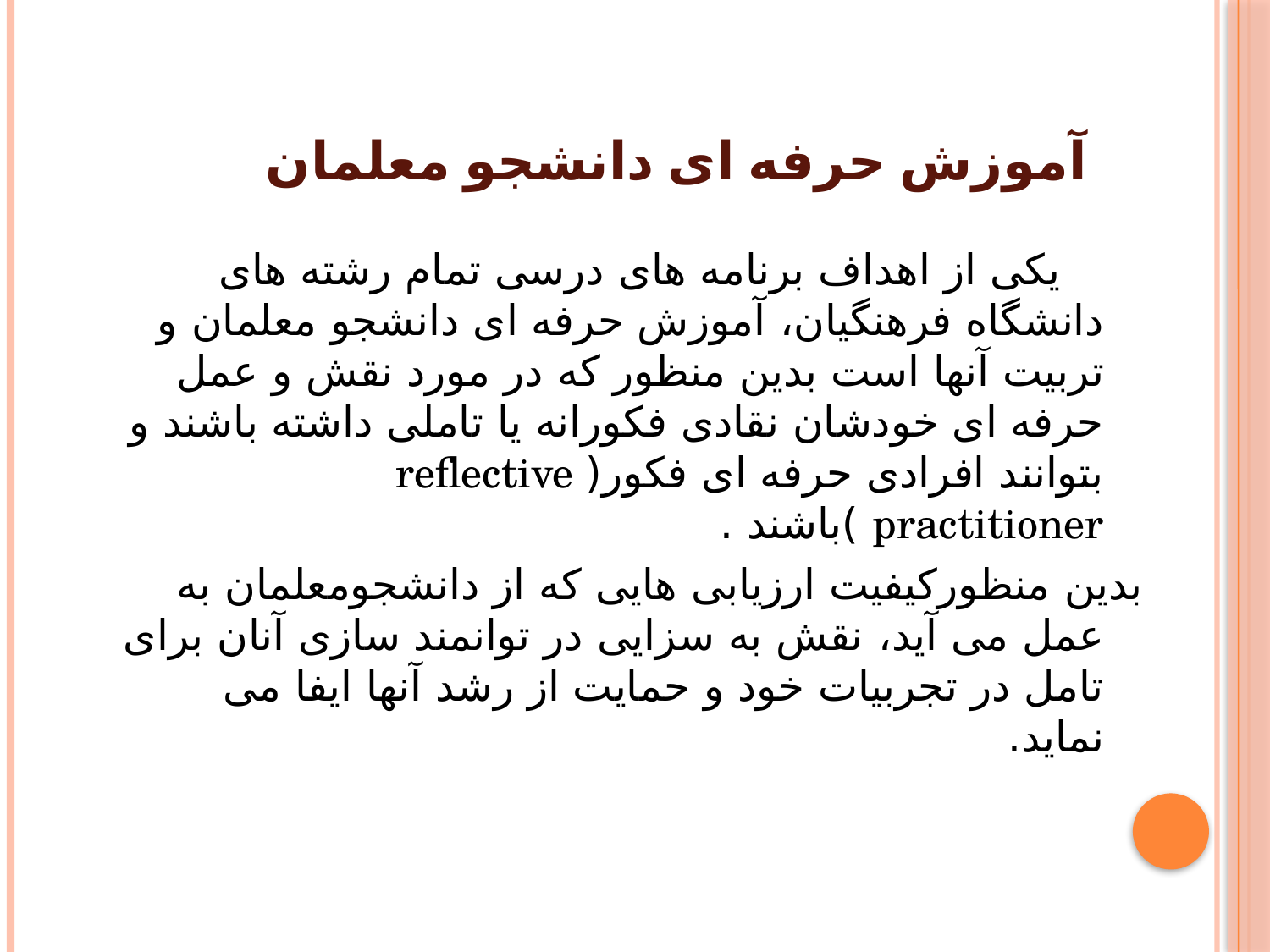

# آموزش حرفه ای دانشجو معلمان
      یکی از اهداف برنامه های درسی تمام رشته های دانشگاه فرهنگیان، آموزش حرفه ای دانشجو معلمان و تربیت آنها است بدین منظور که در مورد نقش و عمل حرفه ای خودشان نقادی فکورانه یا تاملی داشته باشند و بتوانند افرادی حرفه ای فکور(reﬂective  practitioner )باشند .
بدین منظورکیفیت ارزیابی هایی که از دانشجومعلمان به عمل می آید، نقش به سزایی در توانمند سازی آنان برای تامل در تجربیات خود و حمایت از رشد آنها ایفا می نماید.